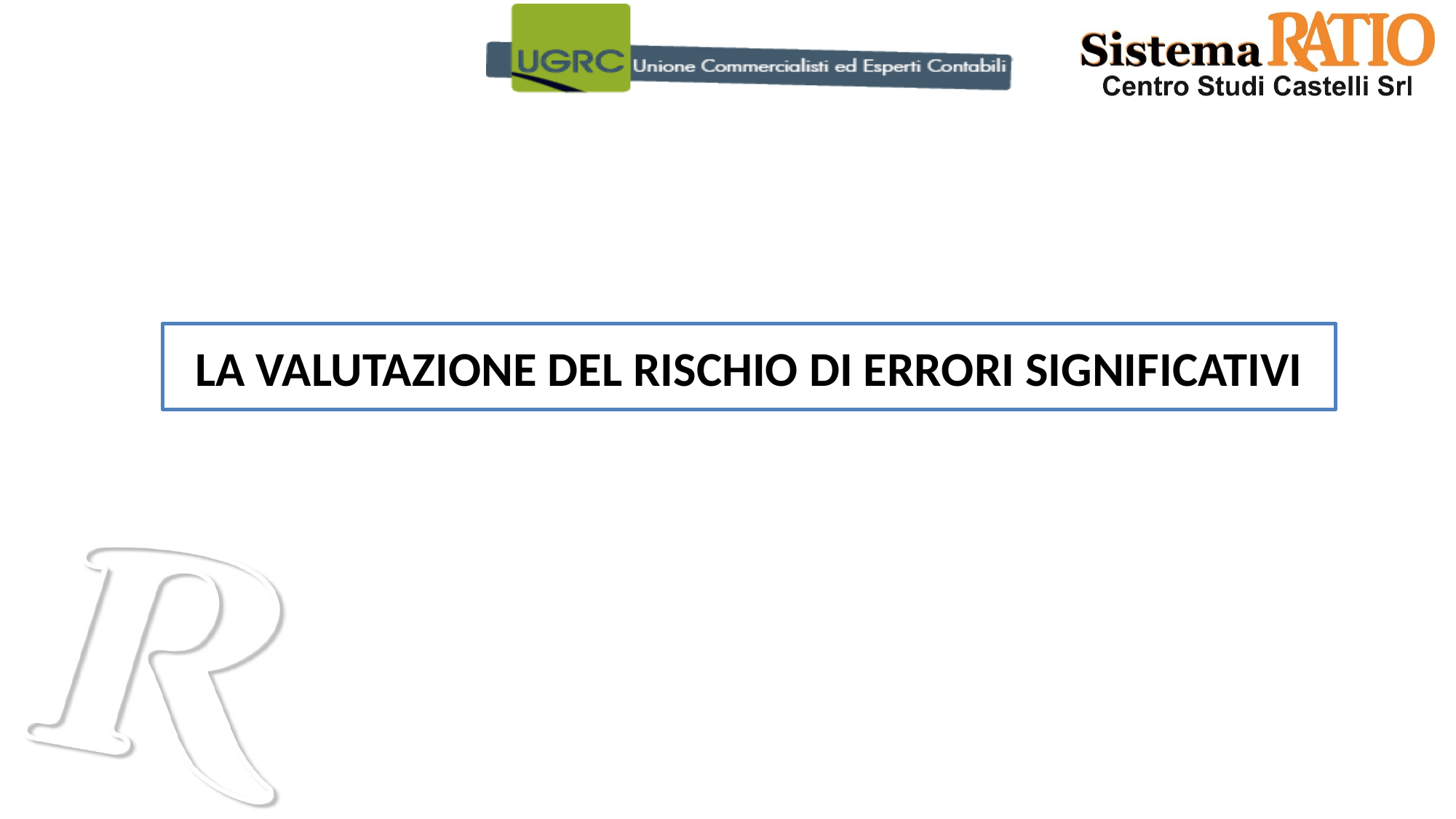

LA VALUTAZIONE DEL RISCHIO DI ERRORI SIGNIFICATIVI